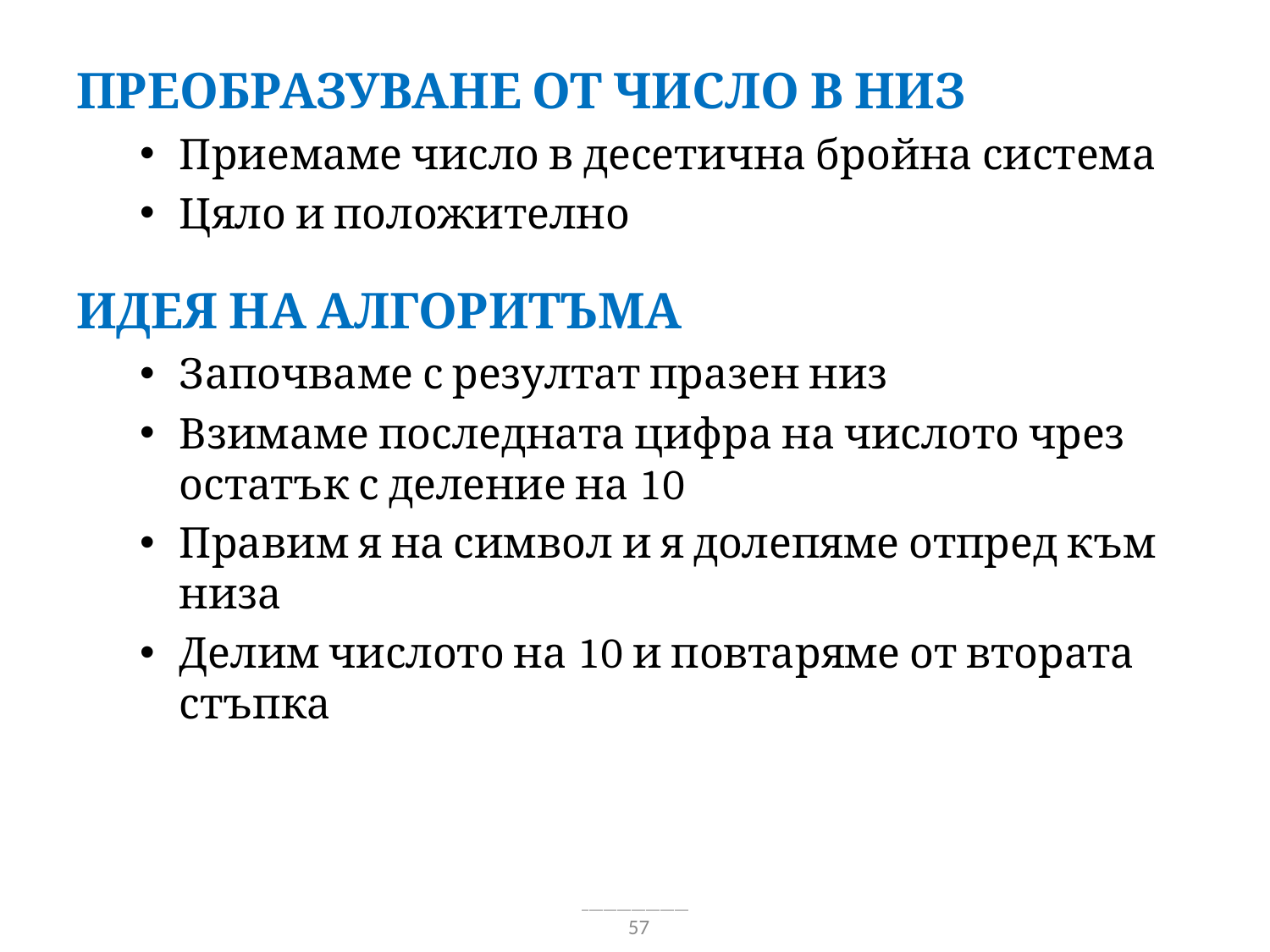

Преобразуване от число в низ
Приемаме число в десетична бройна система
Цяло и положително
Идея на алгоритъма
Започваме с резултат празен низ
Взимаме последната цифра на числото чрез остатък с деление на 10
Правим я на символ и я долепяме отпред към низа
Делим числото на 10 и повтаряме от втората стъпка
57